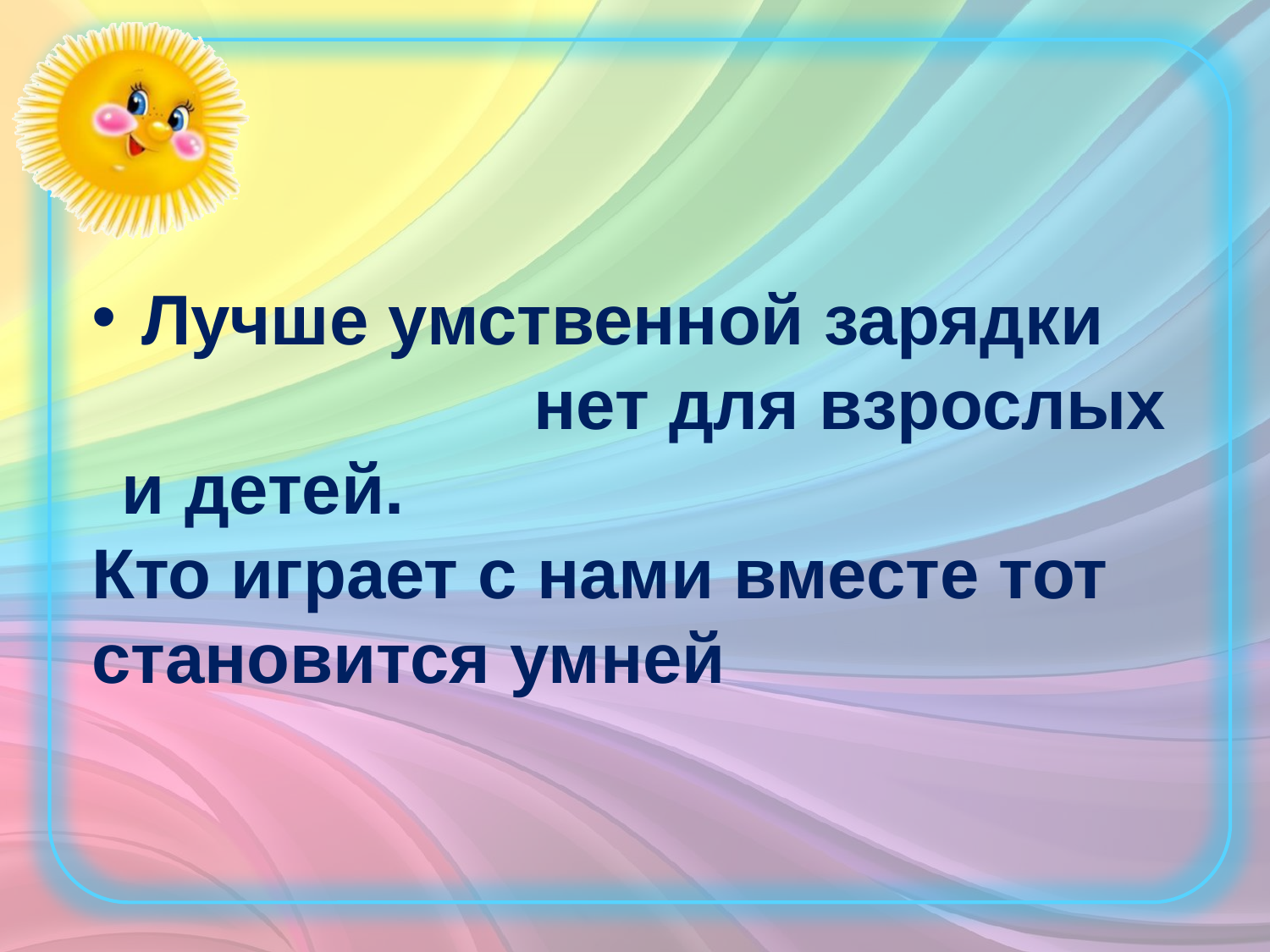

Лучше умственной зарядки                            нет для взрослых и детей.
Кто играет с нами вместе тот становится умней